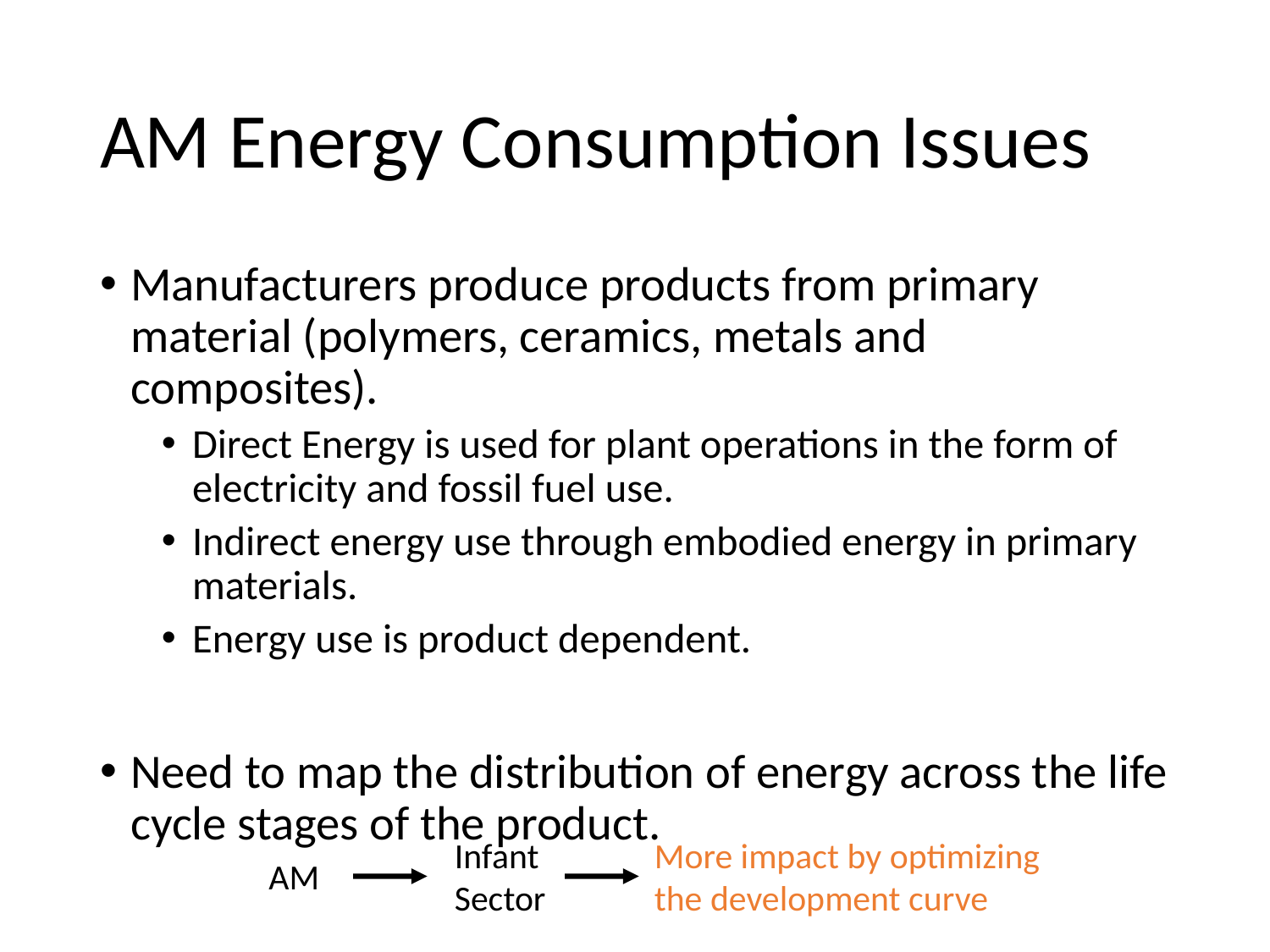

# AM Energy Consumption Issues
Manufacturers produce products from primary material (polymers, ceramics, metals and composites).
Direct Energy is used for plant operations in the form of electricity and fossil fuel use.
Indirect energy use through embodied energy in primary materials.
Energy use is product dependent.

Need to map the distribution of energy across the life cycle stages of the product.

Infant Sector
More impact by optimizing
the development curve
AM